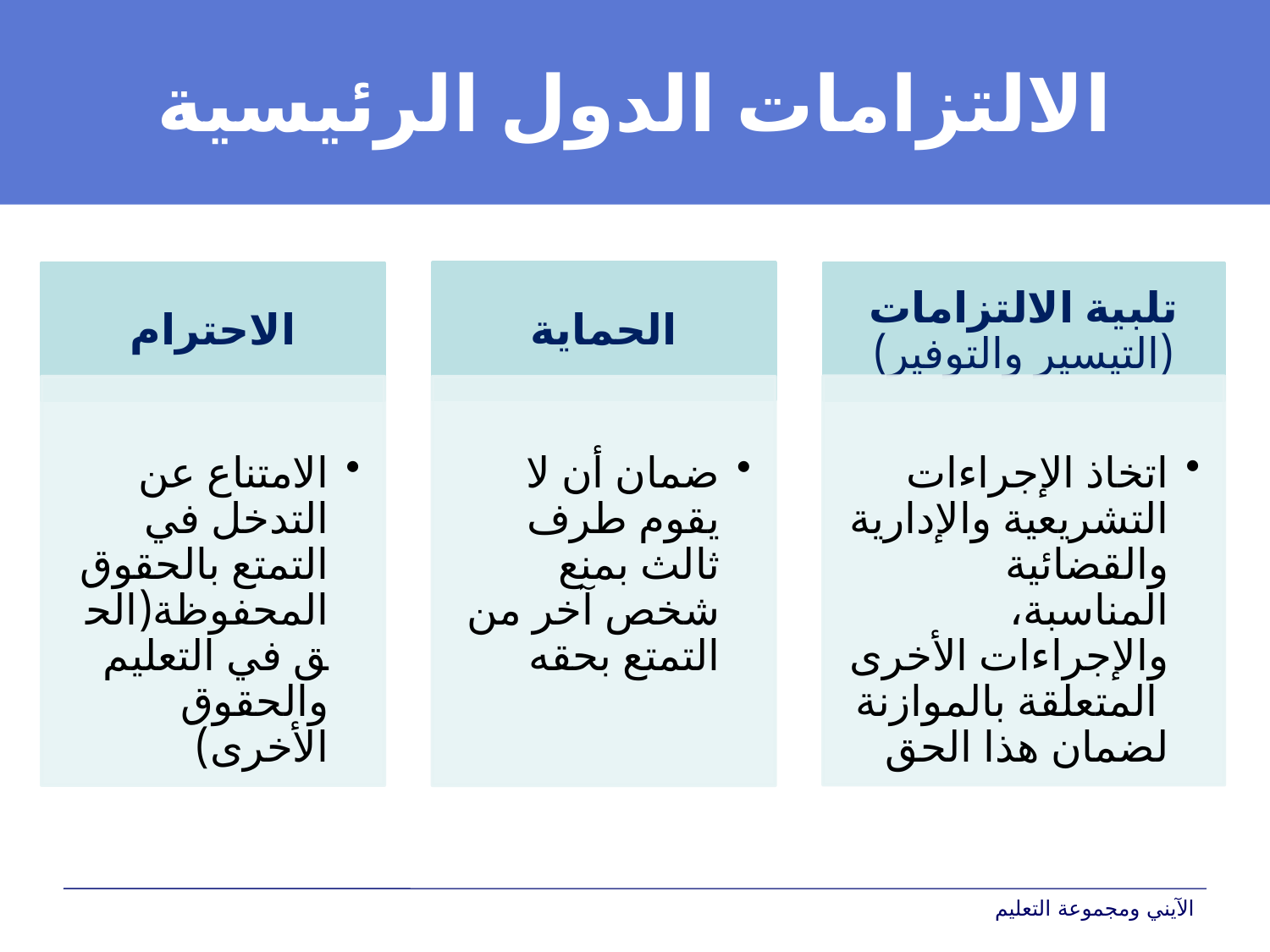

# الالتزامات الدول الرئيسية
الاحترام

الامتناع عن التدخل في التمتع بالحقوق المحفوظة(الحق في التعليم والحقوق الأخرى)
الحماية

ضمان أن لا يقوم طرف ثالث بمنع شخص آخر من التمتع بحقه
تلبية الالتزامات (التيسير والتوفير)

اتخاذ الإجراءات التشريعية والإدارية والقضائية المناسبة، والإجراءات الأخرى  المتعلقة بالموازنة لضمان هذا الحق
الآيني ومجموعة التعليم